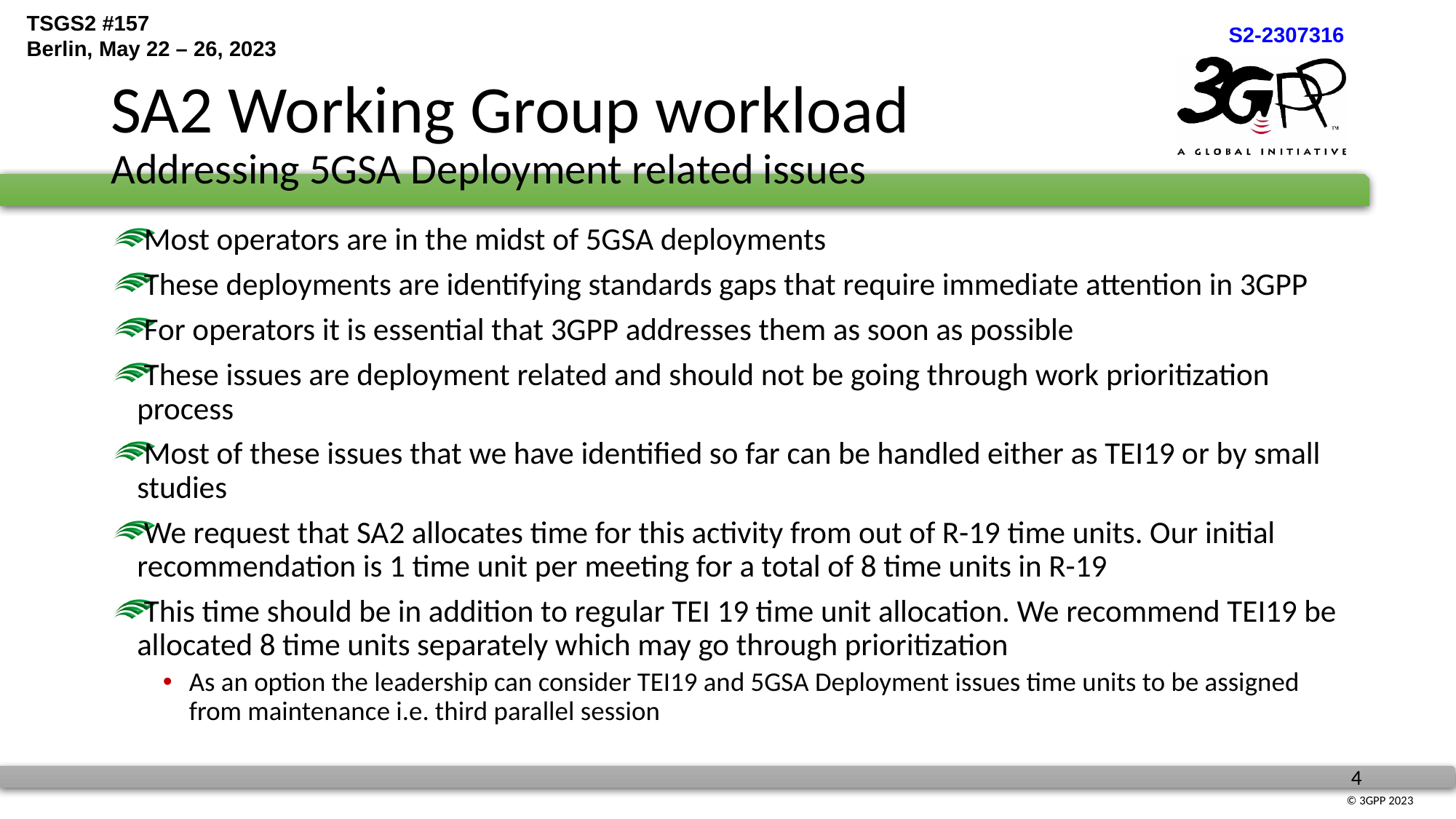

# SA2 Working Group workload Addressing 5GSA Deployment related issues
Most operators are in the midst of 5GSA deployments
These deployments are identifying standards gaps that require immediate attention in 3GPP
For operators it is essential that 3GPP addresses them as soon as possible
These issues are deployment related and should not be going through work prioritization process
Most of these issues that we have identified so far can be handled either as TEI19 or by small studies
We request that SA2 allocates time for this activity from out of R-19 time units. Our initial recommendation is 1 time unit per meeting for a total of 8 time units in R-19
This time should be in addition to regular TEI 19 time unit allocation. We recommend TEI19 be allocated 8 time units separately which may go through prioritization
As an option the leadership can consider TEI19 and 5GSA Deployment issues time units to be assigned from maintenance i.e. third parallel session